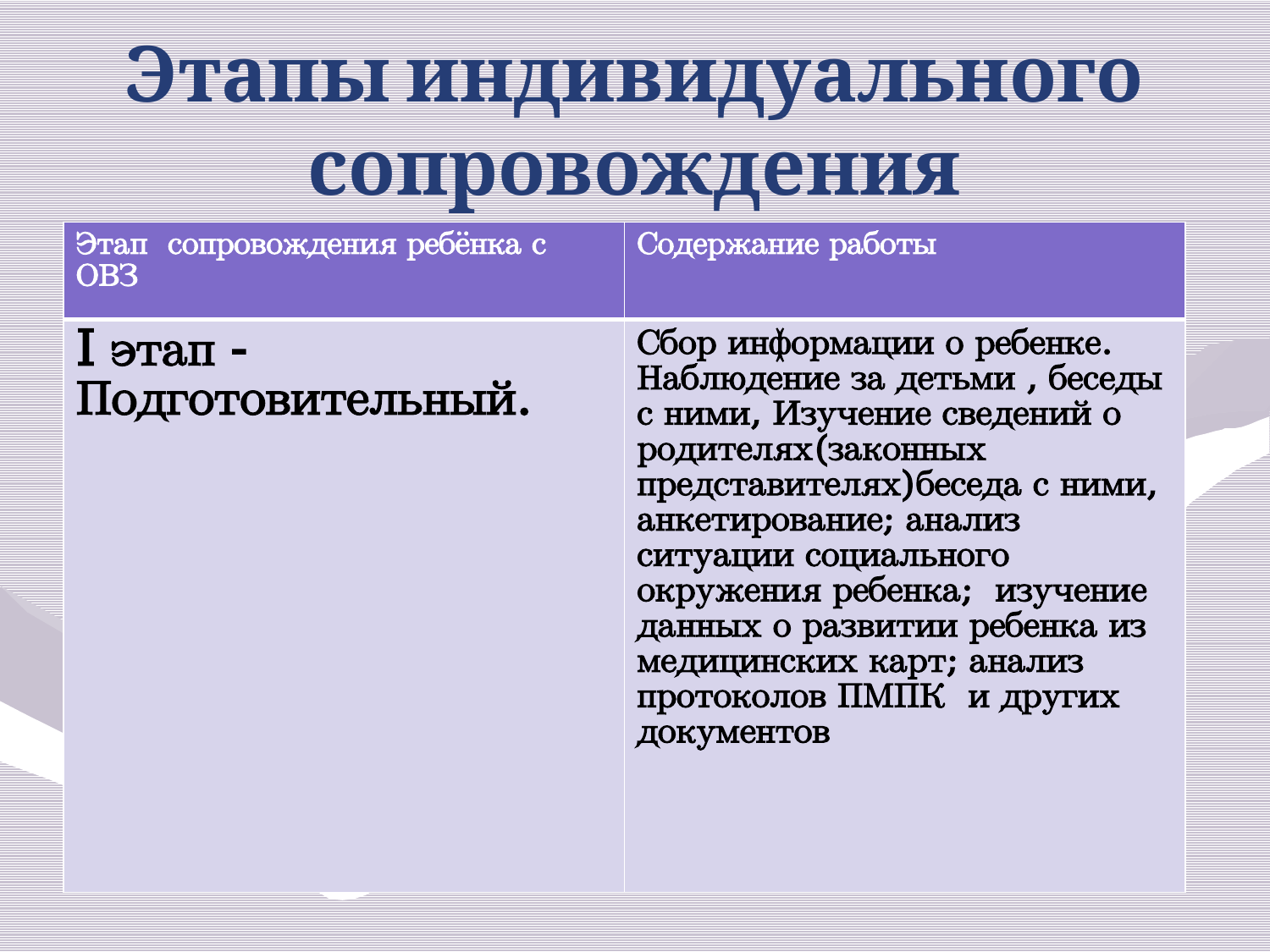

# Этапы индивидуального сопровождения
| Этап сопровождения ребёнка с ОВЗ | Содержание работы |
| --- | --- |
| I этап - Подготовительный. | Сбор информации о ребенке. Наблюдение за детьми , беседы с ними, Изучение сведений о родителях(законных представителях)беседа с ними, анкетирование; анализ ситуации социального окружения ребенка; изучение данных о развитии ребенка из медицинских карт; анализ протоколов ПМПК и других документов |